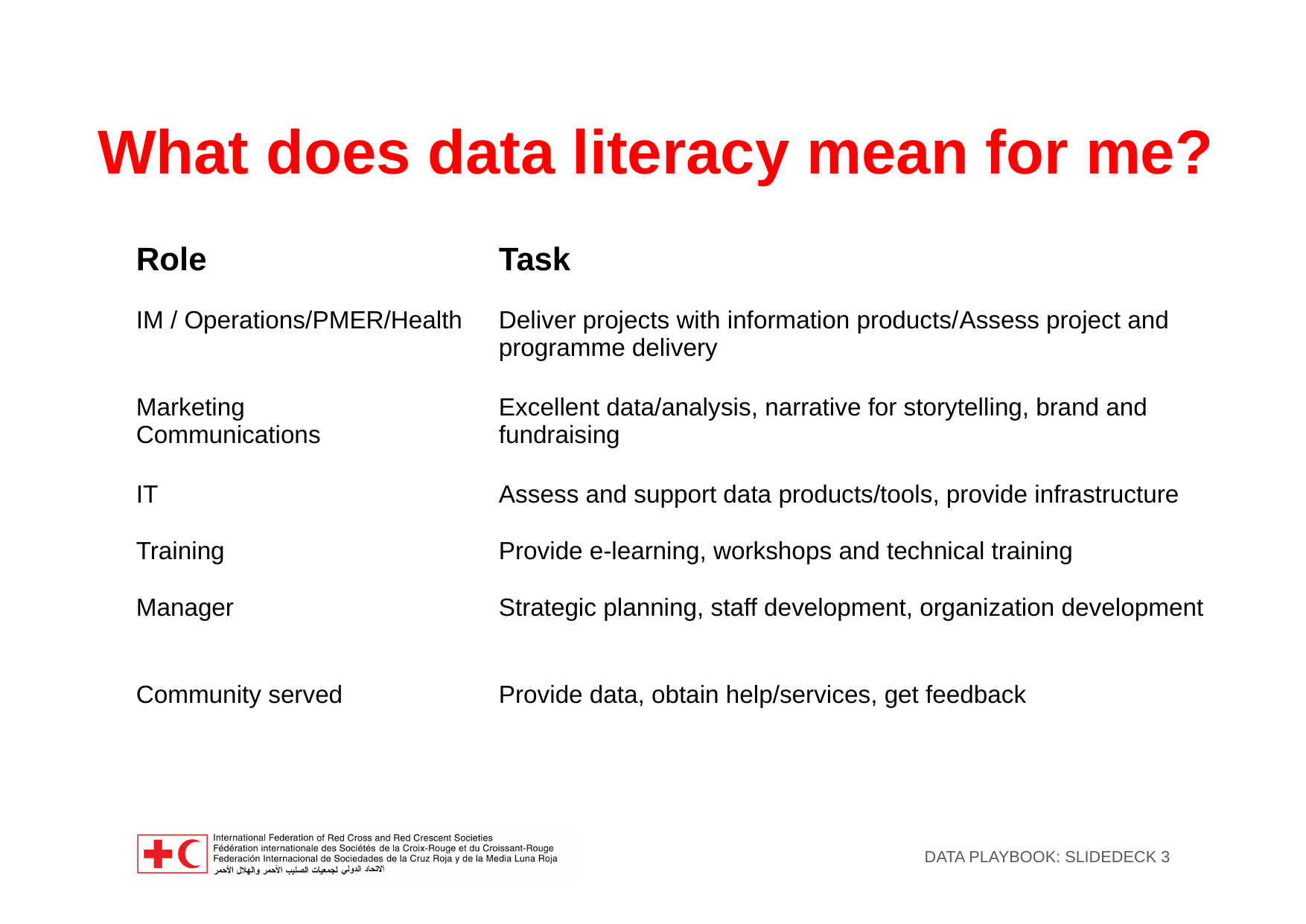

What does data literacy mean for me?
| Role | Task |
| --- | --- |
| IM / Operations/PMER/Health | Deliver projects with information products/Assess project and programme delivery |
| Marketing Communications | Excellent data/analysis, narrative for storytelling, brand and fundraising |
| IT | Assess and support data products/tools, provide infrastructure |
| Training | Provide e-learning, workshops and technical training |
| Manager | Strategic planning, staff development, organization development |
| Community served | Provide data, obtain help/services, get feedback |